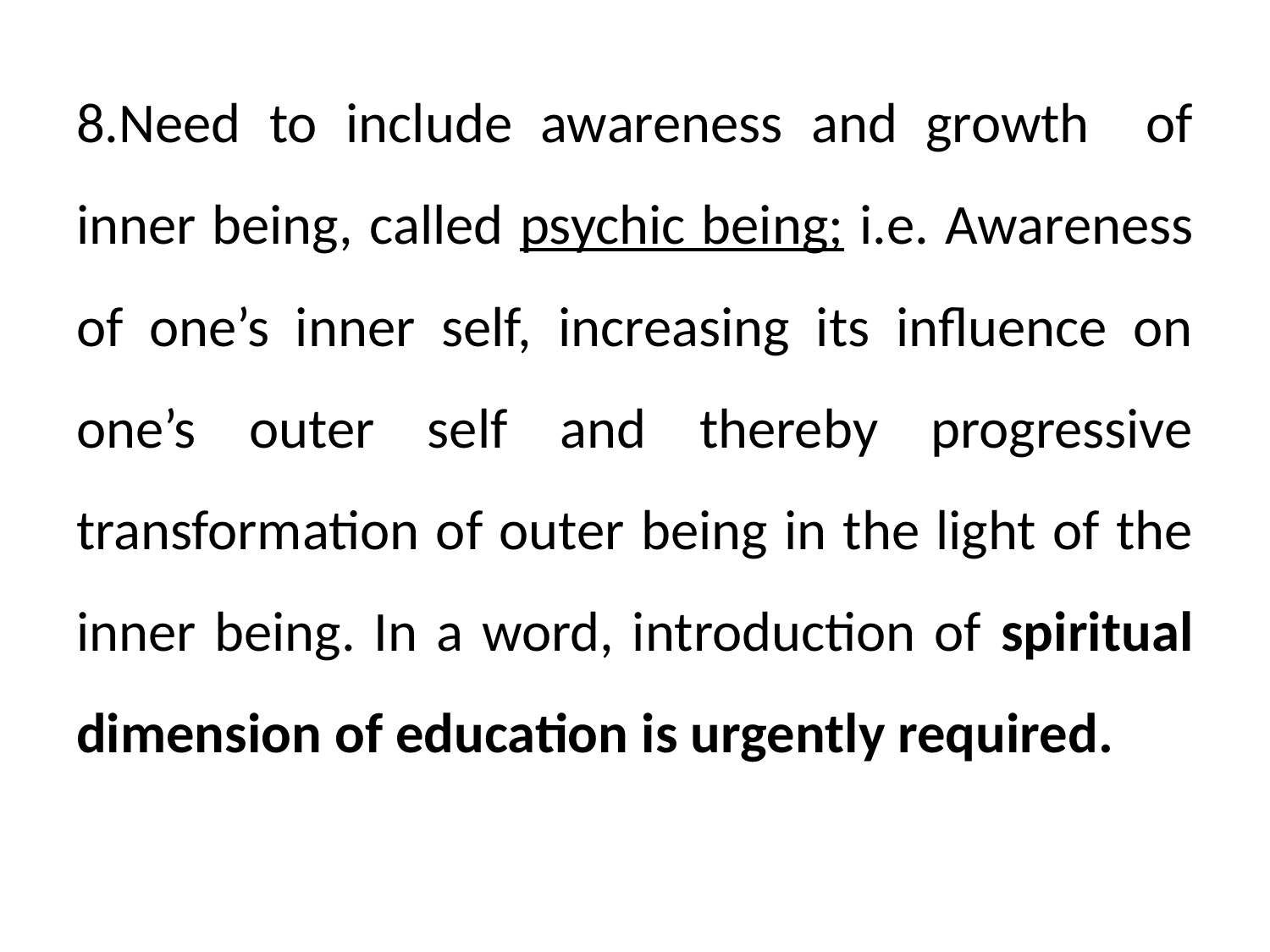

8.Need to include awareness and growth  of inner being, called psychic being; i.e. Awareness of one’s inner self, increasing its influence on one’s outer self and thereby progressive transformation of outer being in the light of the inner being. In a word, introduction of spiritual dimension of education is urgently required.